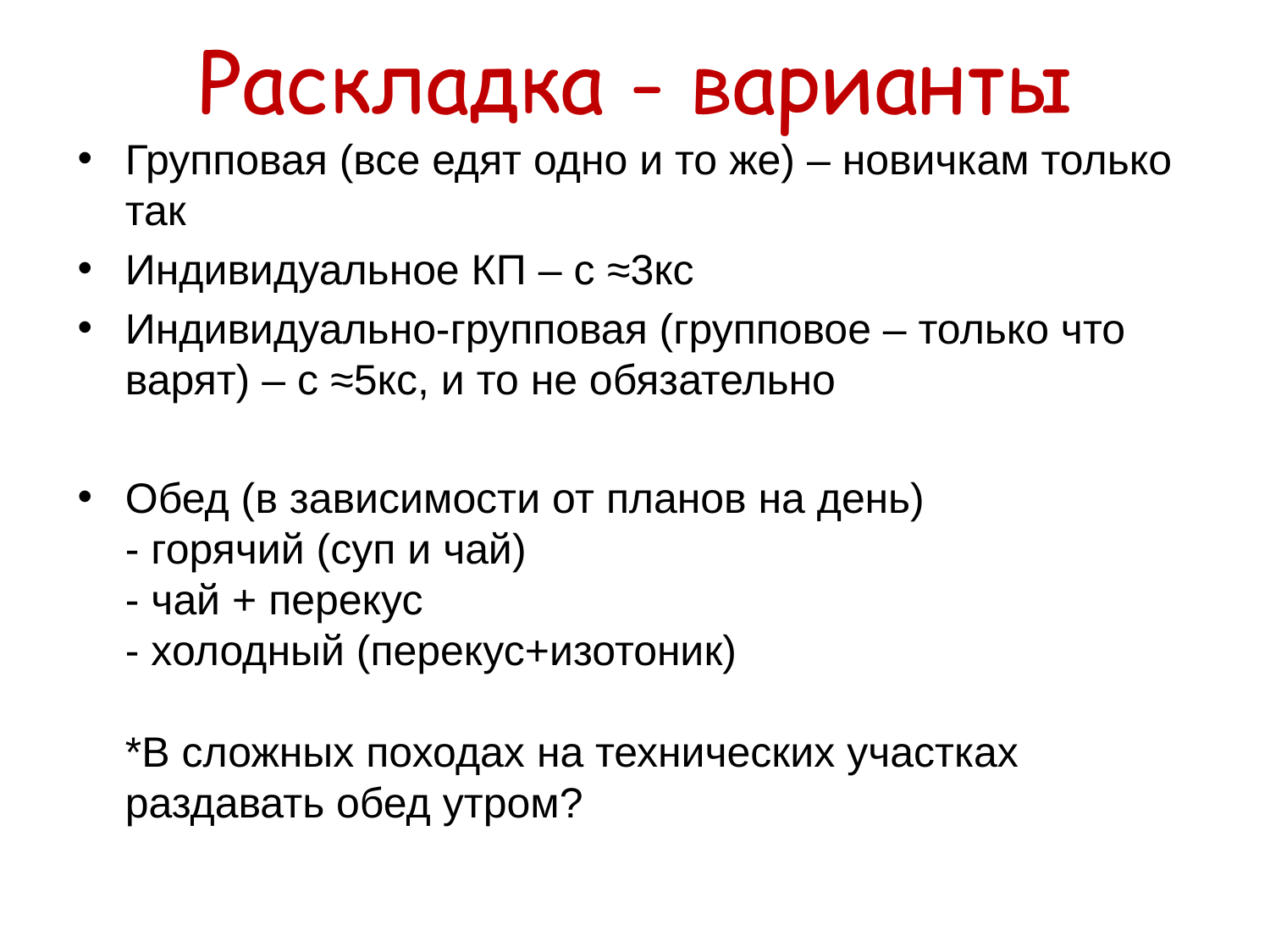

# Раскладка - варианты
Групповая (все едят одно и то же) – новичкам только так
Индивидуальное КП – с ≈3кс
Индивидуально-групповая (групповое – только что варят) – с ≈5кс, и то не обязательно

Обед (в зависимости от планов на день)
- горячий (суп и чай)
- чай + перекус
- холодный (перекус+изотоник)
*В сложных походах на технических участках раздавать обед утром?